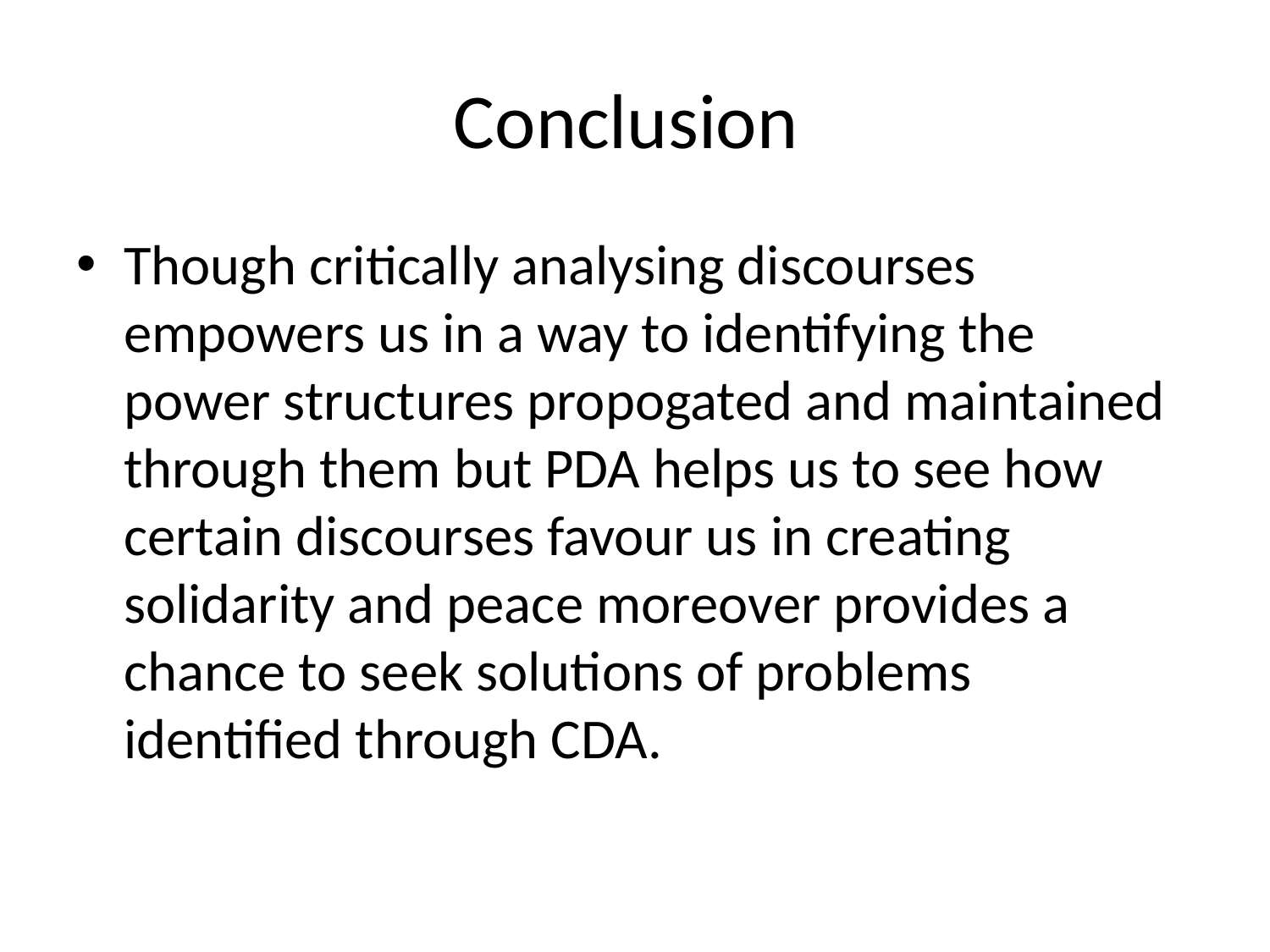

# Conclusion
Though critically analysing discourses empowers us in a way to identifying the power structures propogated and maintained through them but PDA helps us to see how certain discourses favour us in creating solidarity and peace moreover provides a chance to seek solutions of problems identified through CDA.